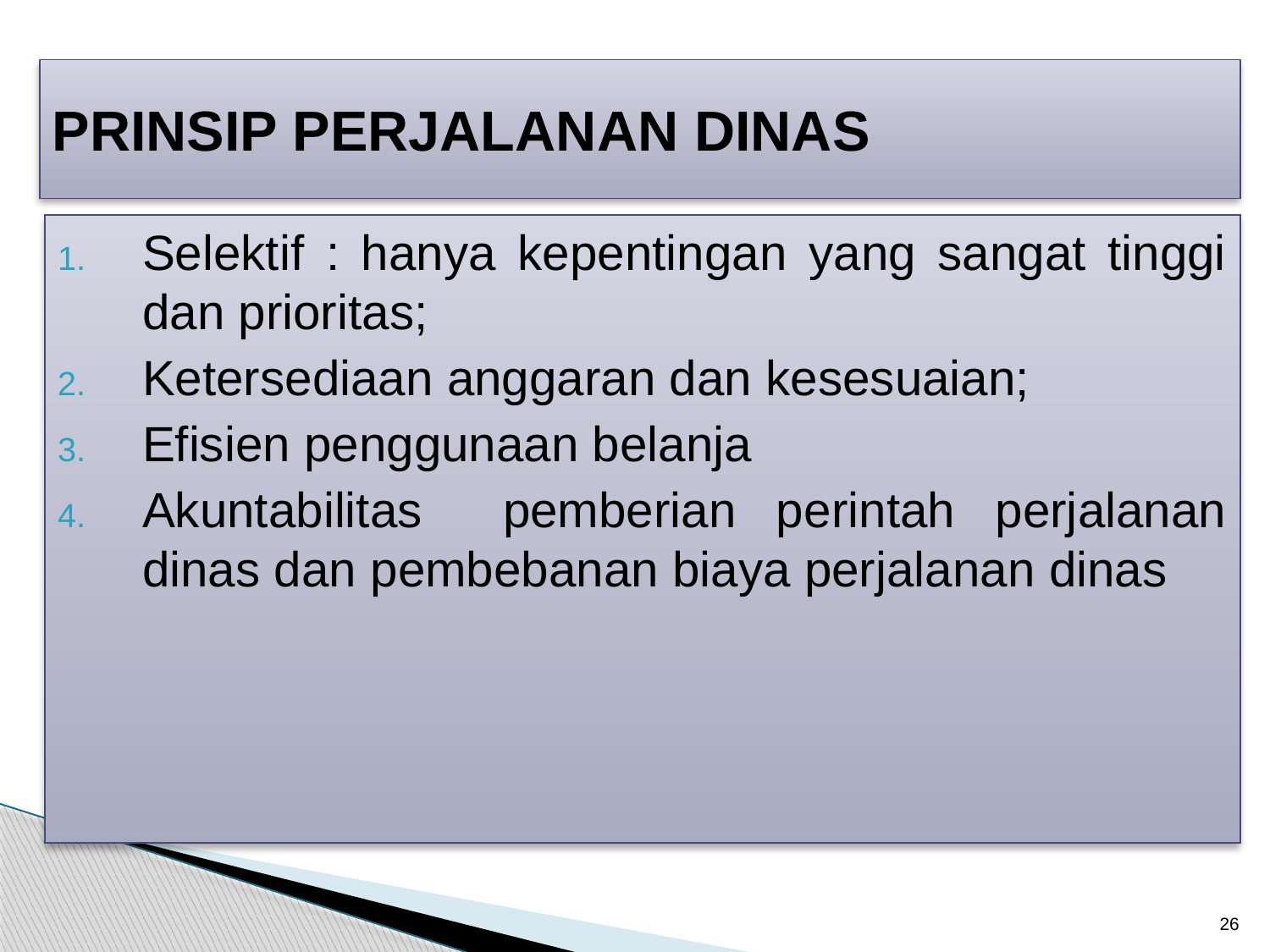

# PRINSIP PERJALANAN DINAS
Selektif : hanya kepentingan yang sangat tinggi dan prioritas;
Ketersediaan anggaran dan kesesuaian;
Efisien penggunaan belanja
Akuntabilitas  pemberian perintah perjalanan dinas dan pembebanan biaya perjalanan dinas
26